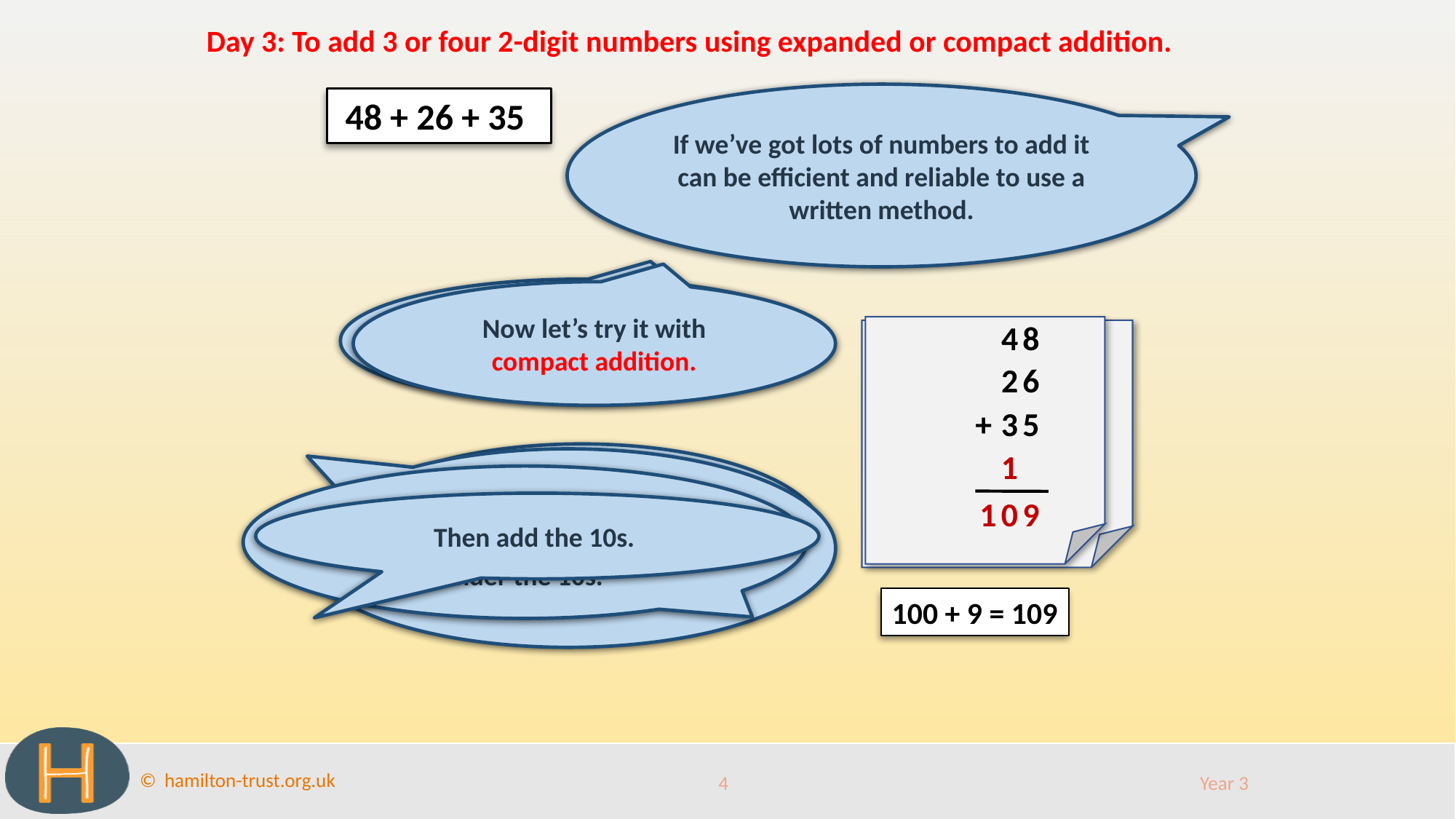

Day 3: To add 3 or four 2-digit numbers using expanded or compact addition.
If we’ve got lots of numbers to add it can be efficient and reliable to use a written method.
48 + 26 + 35
Let’s try with expanded addition. Don’t forget to set it out neatly!
Now let’s try it with compact addition.
4
8

40
8

2
6
20
6
+
3
5
+
30
5
1
8 + 6 + 5 = 19; put 9 in the answer line and 10 in the waiting line under the 10s.
10
40 + 20 + 30 + 10 = 100; Put 100 in the answer line, then recombine 100 and 9.
Add the 1s. Put 9 in the answer line and 1 in the waiting line under the 10s.
1
0
9
Then add the 10s.
100
9
100 + 9 = 109
4
Year 3